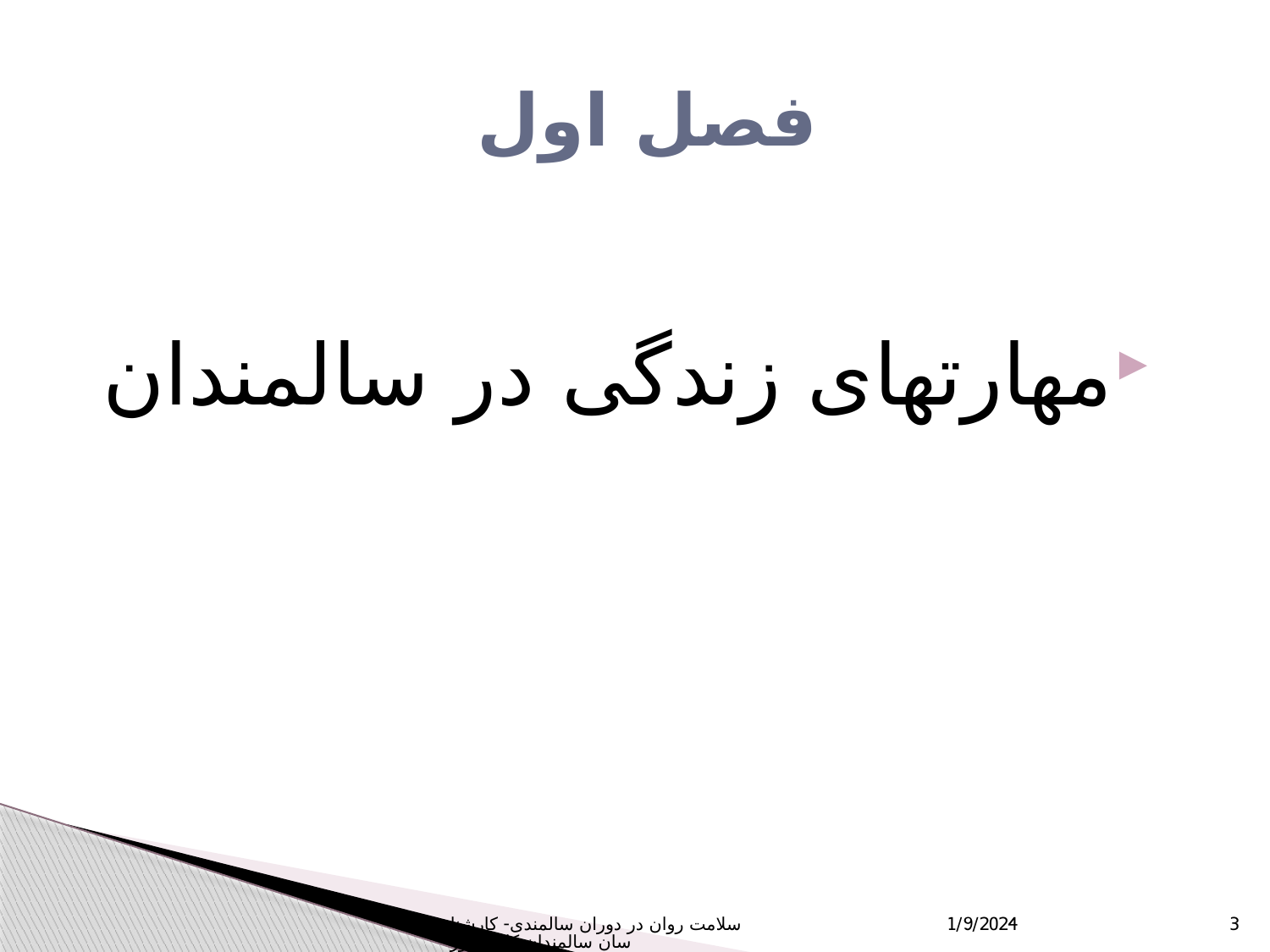

# فصل اول

مهارتهای زندگی در سالمندان
سلامت روان در دوران سالمندی- کارشناسان سالمندان کل کشور
1/9/2024
3